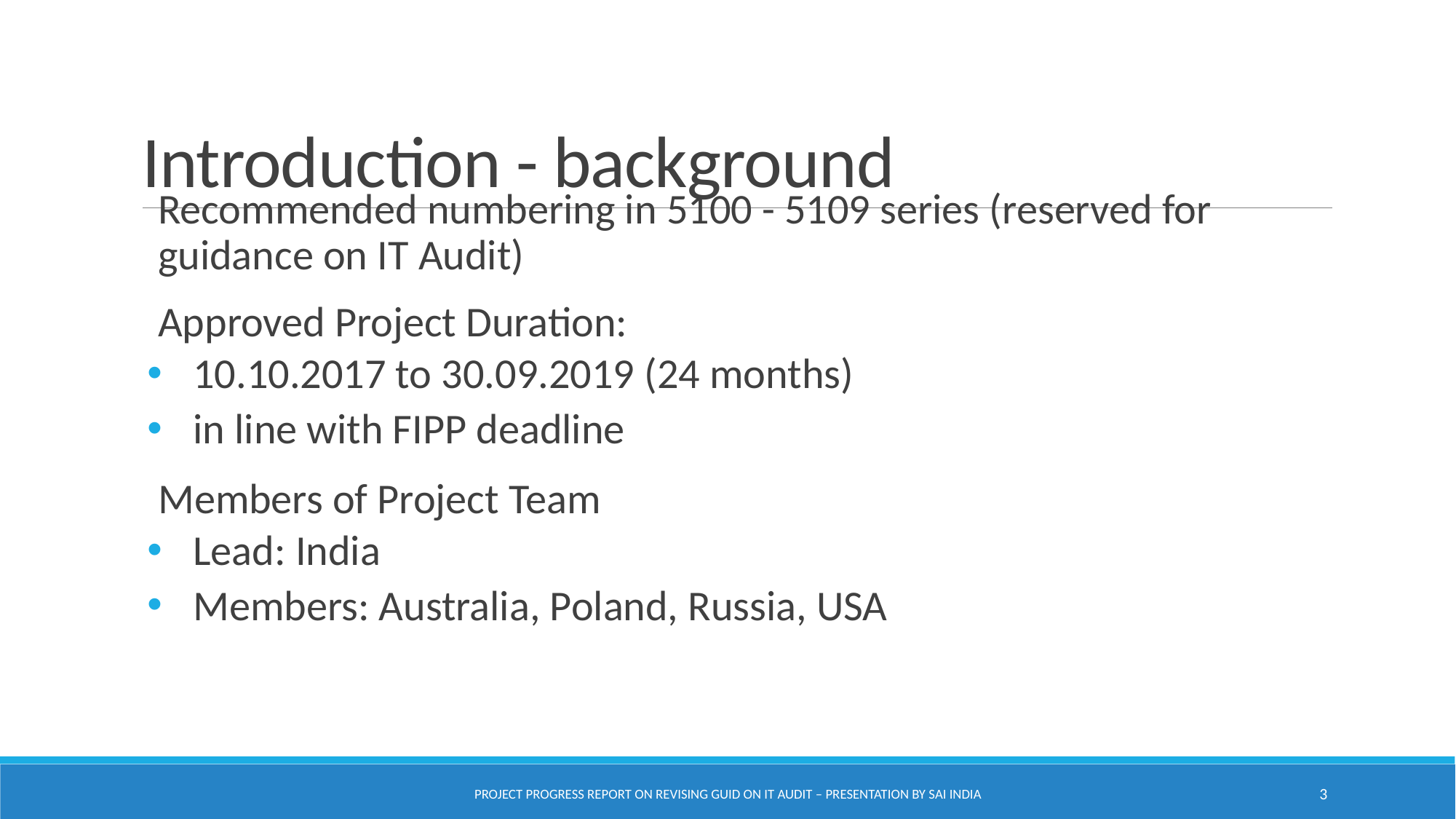

# Introduction - background
Recommended numbering in 5100 - 5109 series (reserved for guidance on IT Audit)
Approved Project Duration:
10.10.2017 to 30.09.2019 (24 months)
in line with FIPP deadline
Members of Project Team
Lead: India
Members: Australia, Poland, Russia, USA
Project Progress Report on Revising GUID on IT Audit – Presentation by SAI India
3